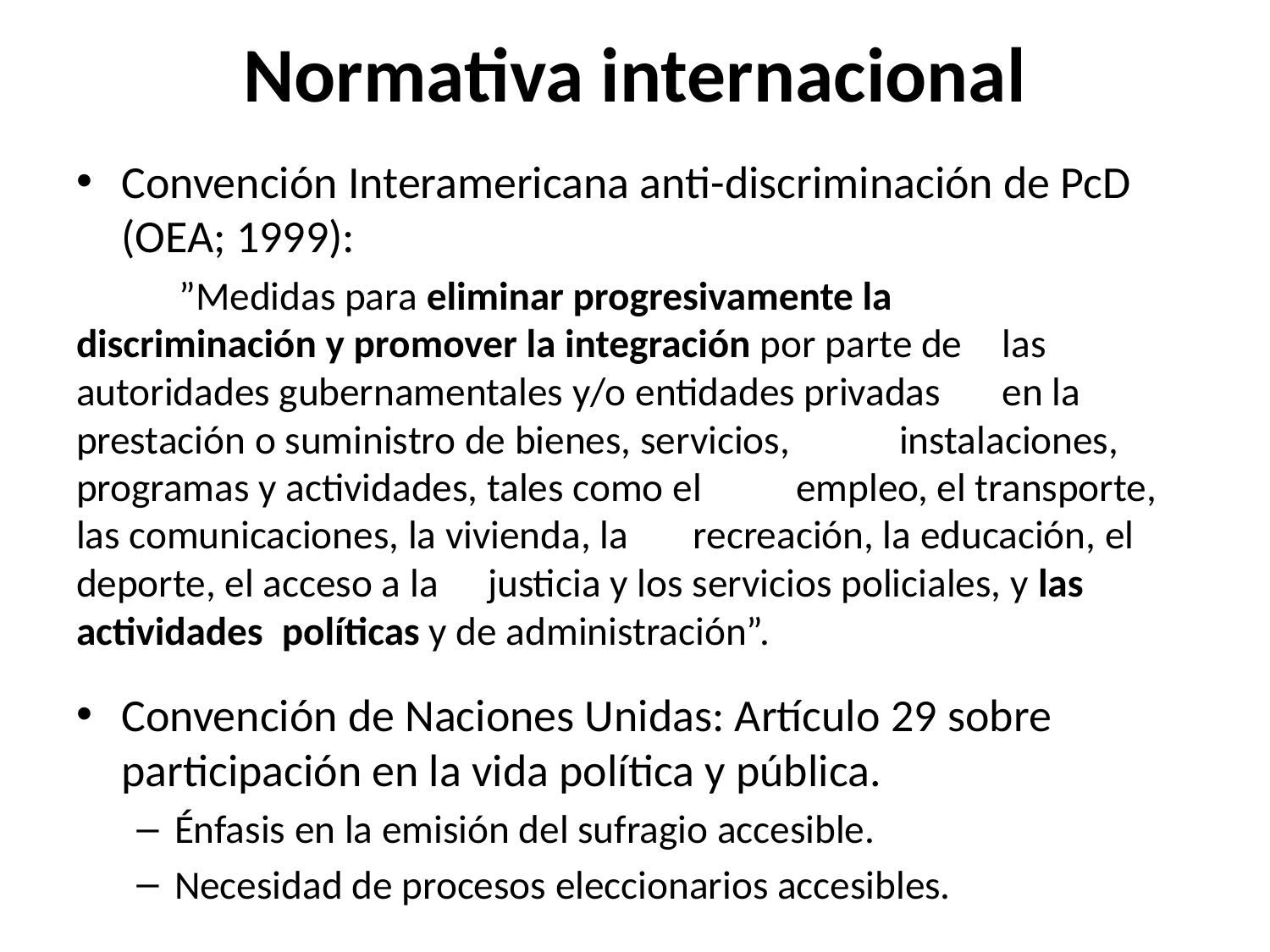

# Normativa internacional
Convención Interamericana anti-discriminación de PcD (OEA; 1999):
	”Medidas para eliminar progresivamente la 	discriminación y promover la integración por parte de 	las autoridades gubernamentales y/o entidades privadas 	en la prestación o suministro de bienes, servicios, 	instalaciones, programas y actividades, tales como el 	empleo, el transporte, las comunicaciones, la vivienda, la 	recreación, la educación, el deporte, el acceso a la 	justicia y los servicios policiales, y las actividades 	políticas y de administración”.

Convención de Naciones Unidas: Artículo 29 sobre participación en la vida política y pública.
Énfasis en la emisión del sufragio accesible.
Necesidad de procesos eleccionarios accesibles.